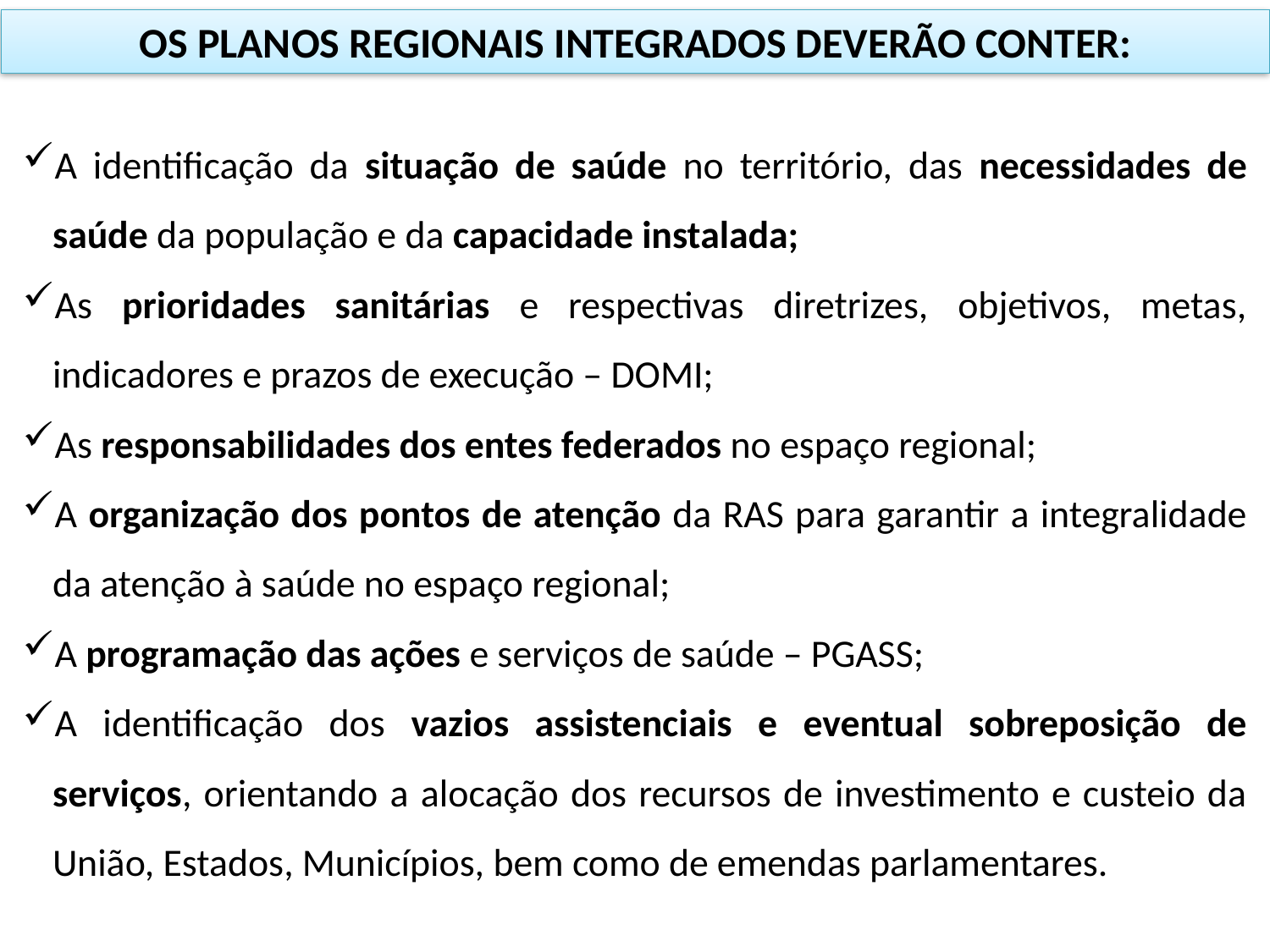

OS PLANOS REGIONAIS INTEGRADOS DEVERÃO CONTER:

A identificação da situação de saúde no território, das necessidades de saúde da população e da capacidade instalada;
As prioridades sanitárias e respectivas diretrizes, objetivos, metas, indicadores e prazos de execução – DOMI;
As responsabilidades dos entes federados no espaço regional;
A organização dos pontos de atenção da RAS para garantir a integralidade da atenção à saúde no espaço regional;
A programação das ações e serviços de saúde – PGASS;
A identificação dos vazios assistenciais e eventual sobreposição de serviços, orientando a alocação dos recursos de investimento e custeio da União, Estados, Municípios, bem como de emendas parlamentares.